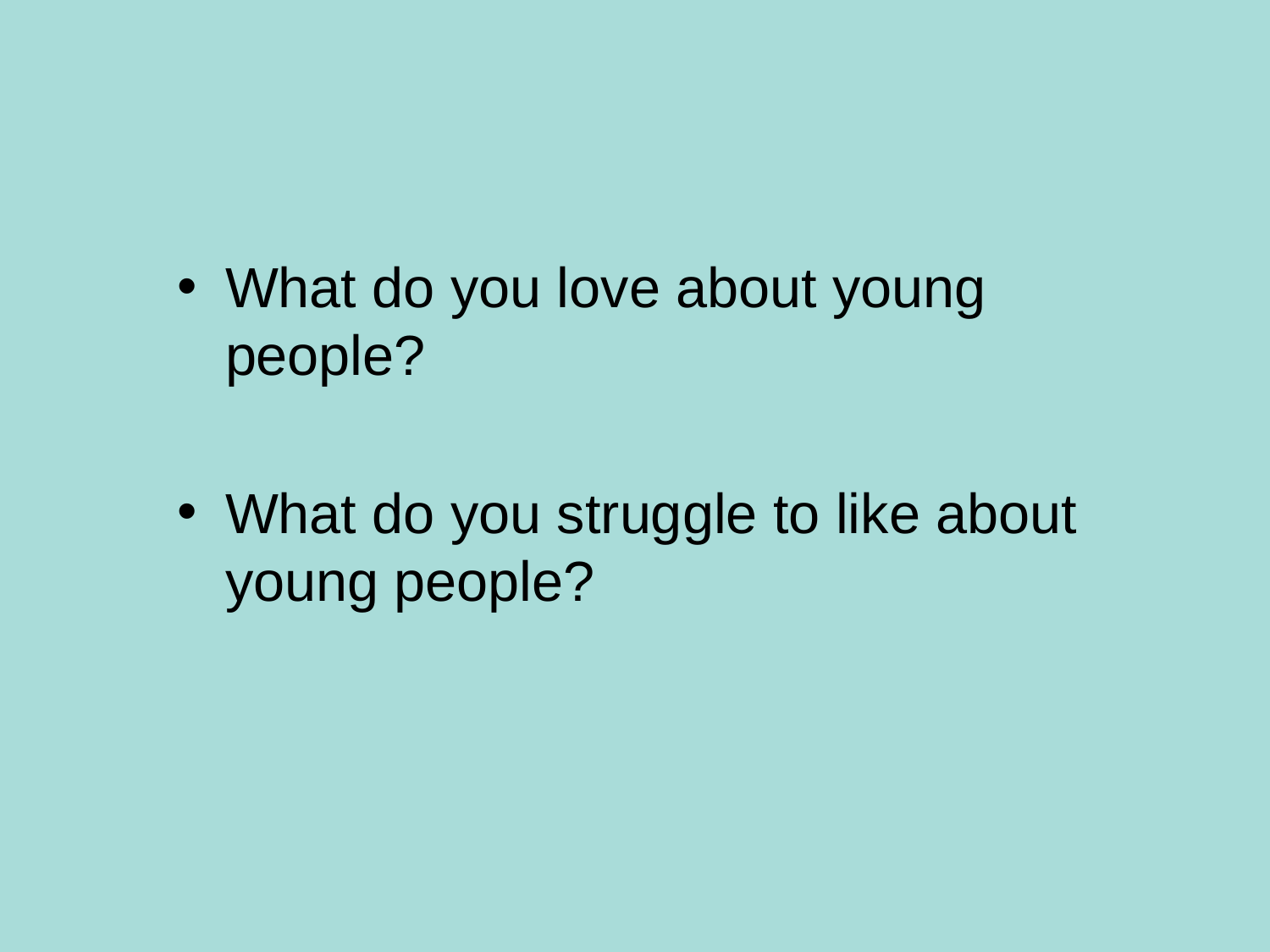

What do you love about young people?

What do you struggle to like about young people?